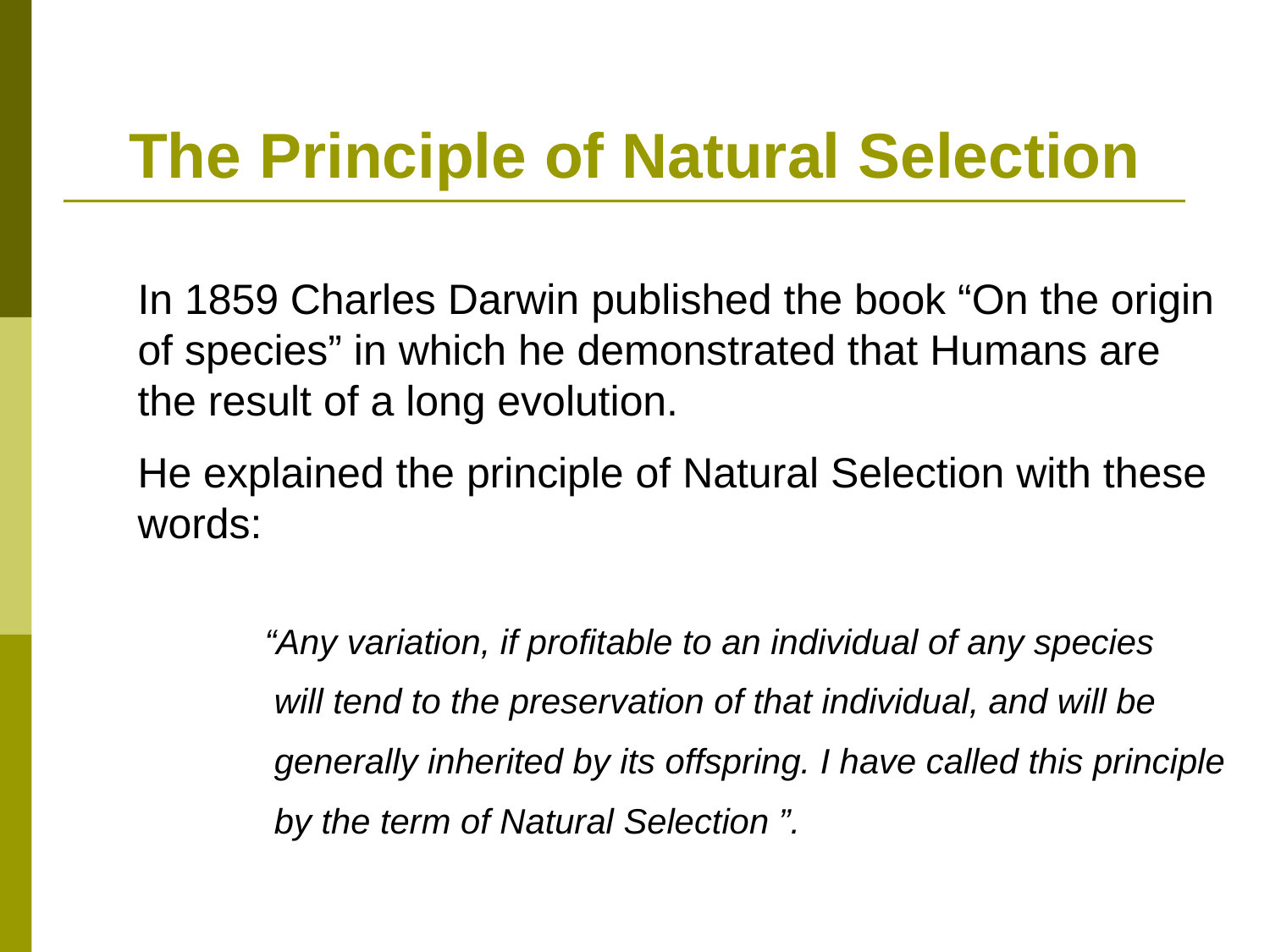

# The Principle of Natural Selection

In 1859 Charles Darwin published the book “On the origin of species” in which he demonstrated that Humans are the result of a long evolution.
He explained the principle of Natural Selection with these words:

	“Any variation, if profitable to an individual of any species
	 will tend to the preservation of that individual, and will be
	 generally inherited by its offspring. I have called this principle
	 by the term of Natural Selection ”.